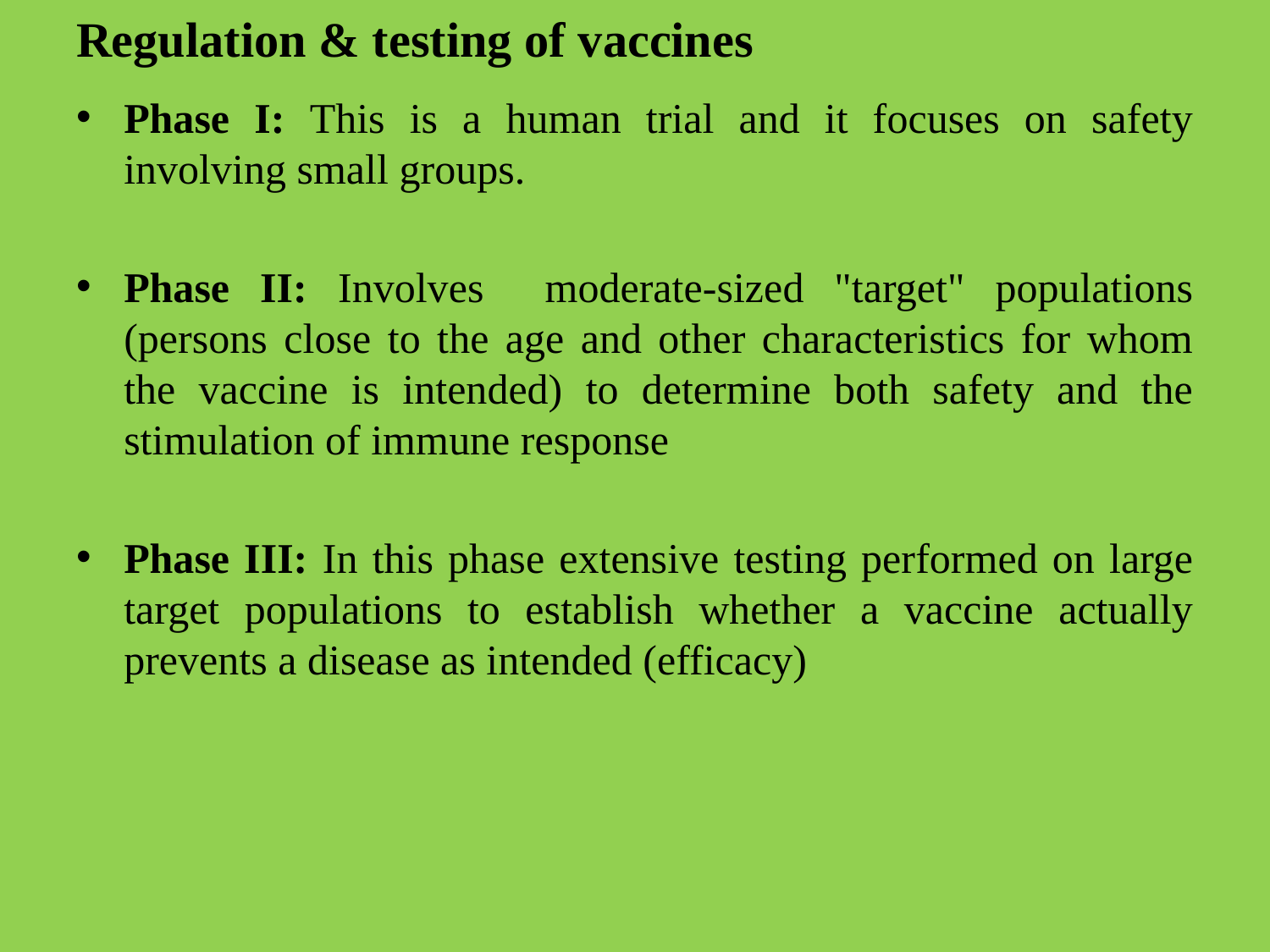

# Regulation & testing of vaccines
Phase I: This is a human trial and it focuses on safety involving small groups.

Phase II: Involves  moderate-sized "target" populations (persons close to the age and other characteristics for whom the vaccine is intended) to determine both safety and the stimulation of immune response

Phase III: In this phase extensive testing performed on large target populations to establish whether a vaccine actually prevents a disease as intended (efficacy)